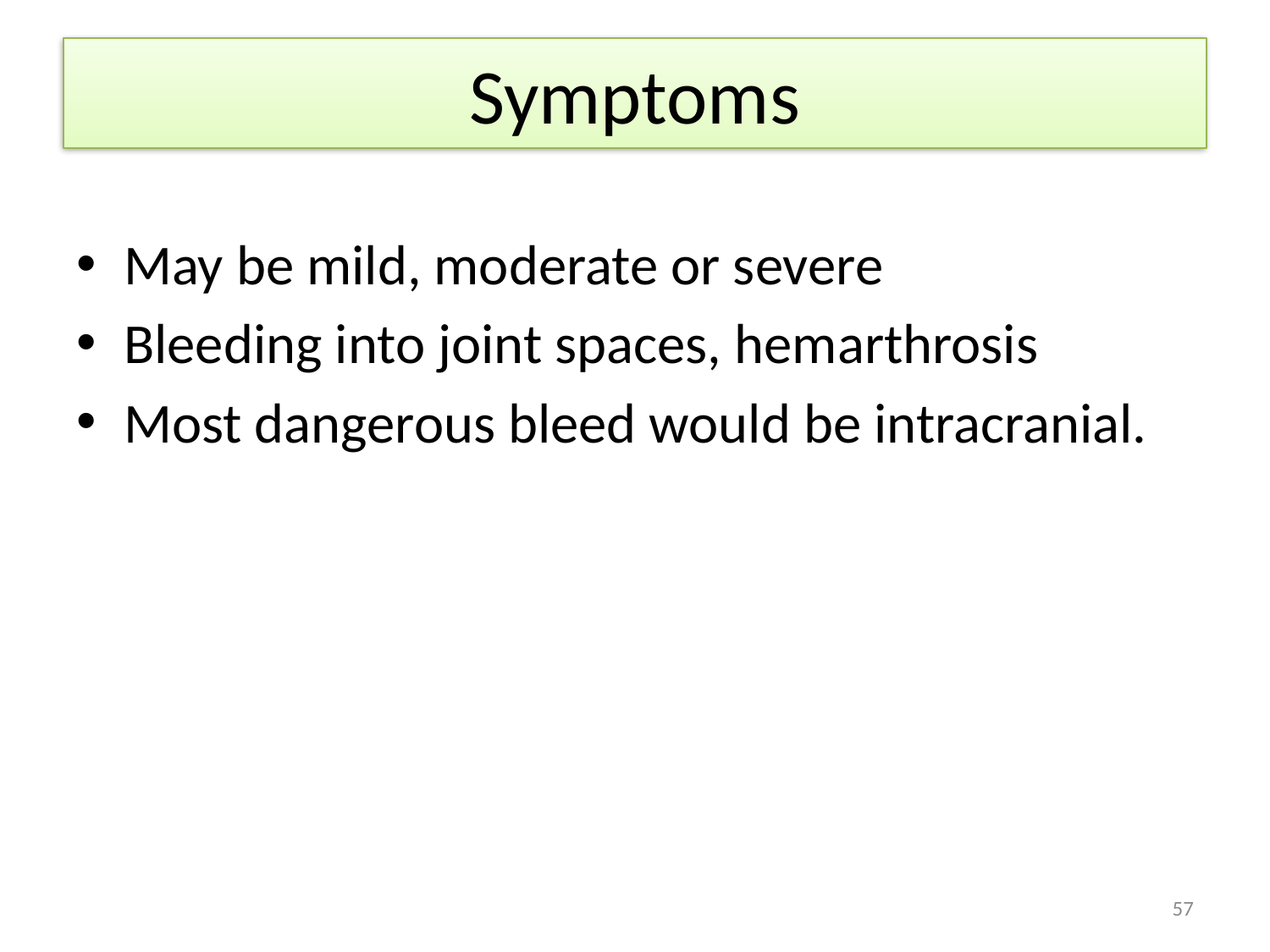

# Symptoms
May be mild, moderate or severe
Bleeding into joint spaces, hemarthrosis
Most dangerous bleed would be intracranial.

57